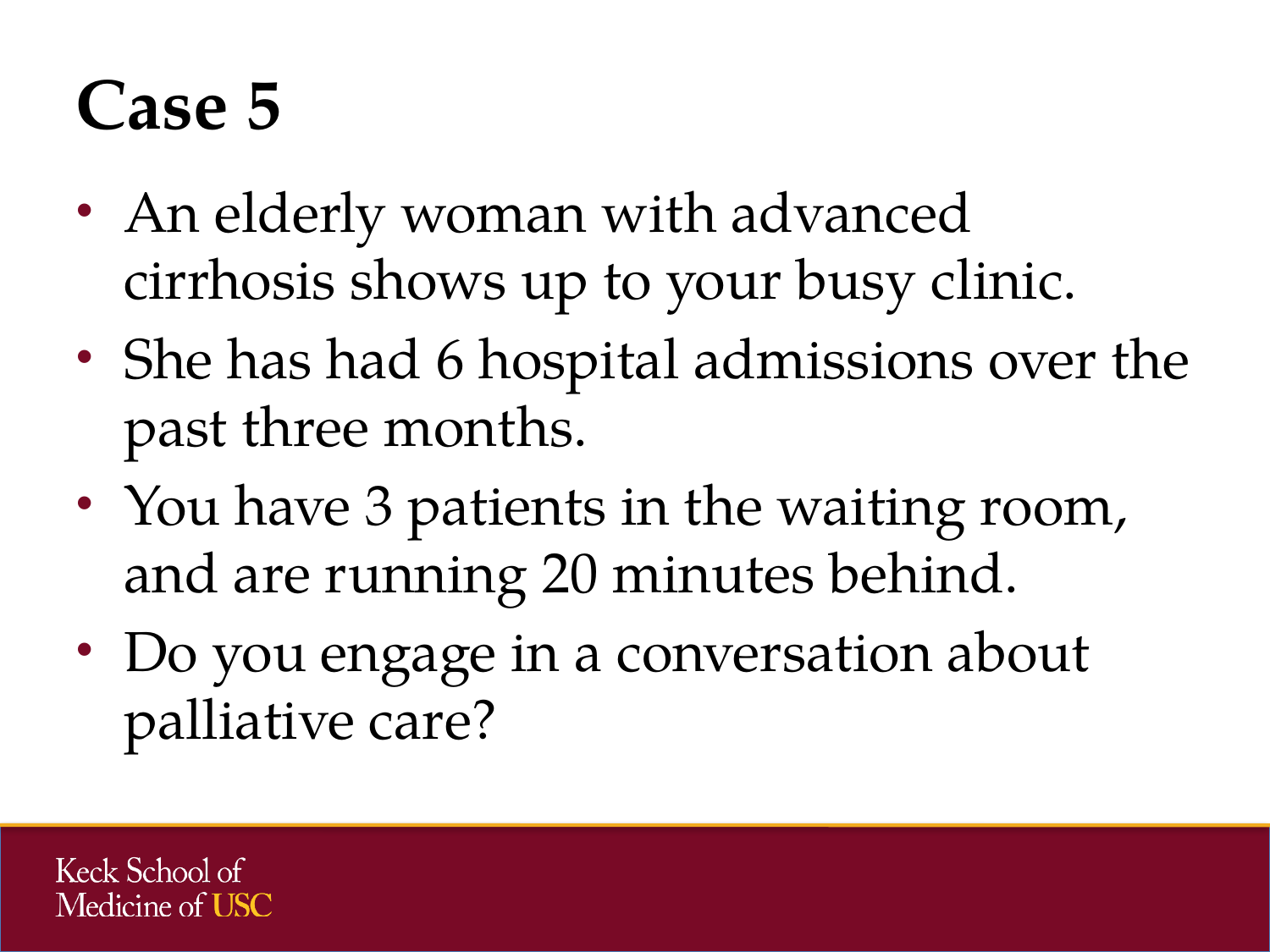

# Case 5
An elderly woman with advanced cirrhosis shows up to your busy clinic.
She has had 6 hospital admissions over the past three months.
You have 3 patients in the waiting room, and are running 20 minutes behind.
Do you engage in a conversation about palliative care?